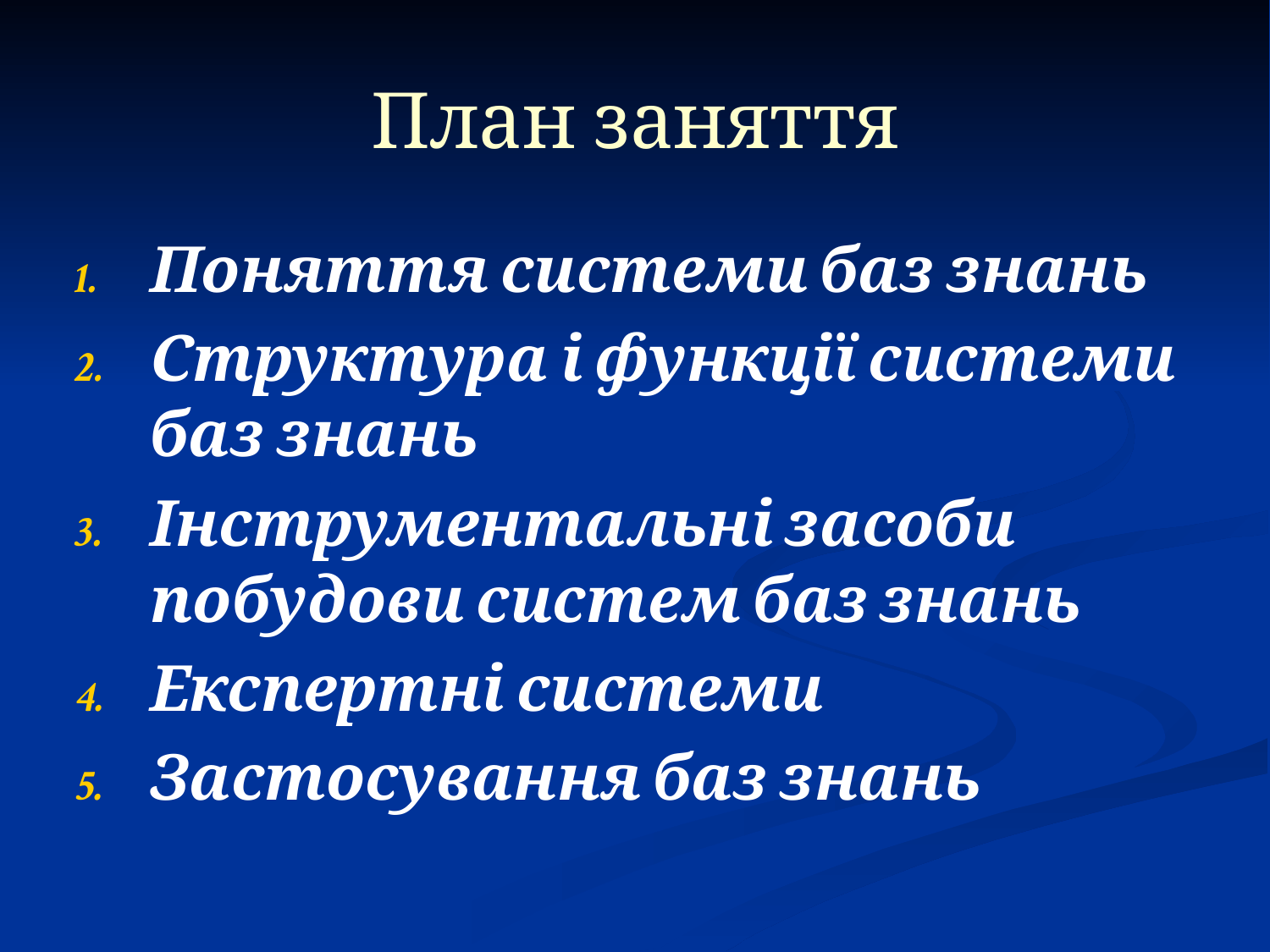

# План заняття
Поняття системи баз знань
Структура і функції системи баз знань
Інструментальні засоби побудови систем баз знань
Експертні системи
Застосування баз знань